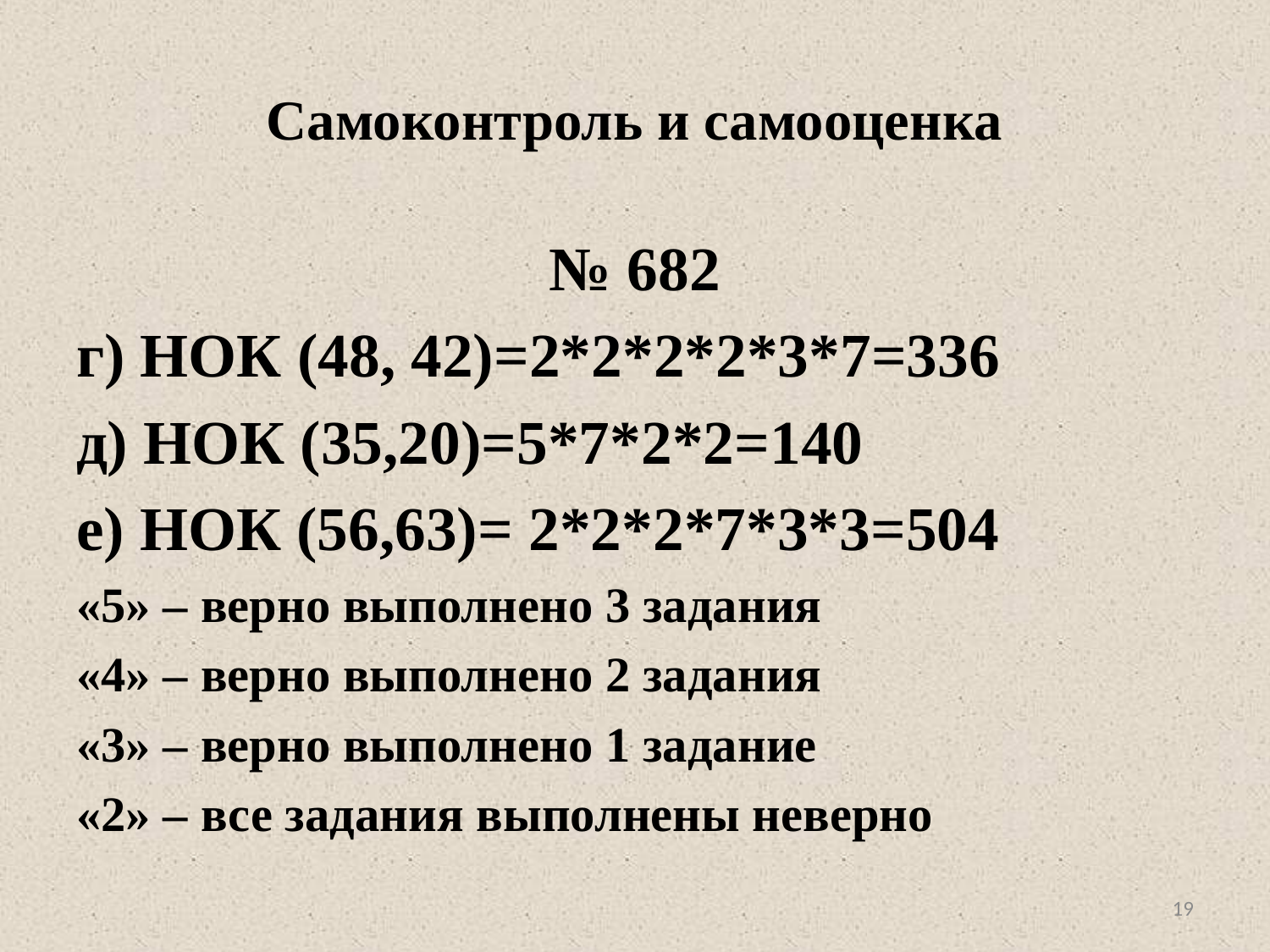

# Самоконтроль и самооценка
№ 682
г) НОК (48, 42)=2*2*2*2*3*7=336
д) НОК (35,20)=5*7*2*2=140
е) НОК (56,63)= 2*2*2*7*3*3=504
«5» – верно выполнено 3 задания
«4» – верно выполнено 2 задания
«3» – верно выполнено 1 задание
«2» – все задания выполнены неверно

19